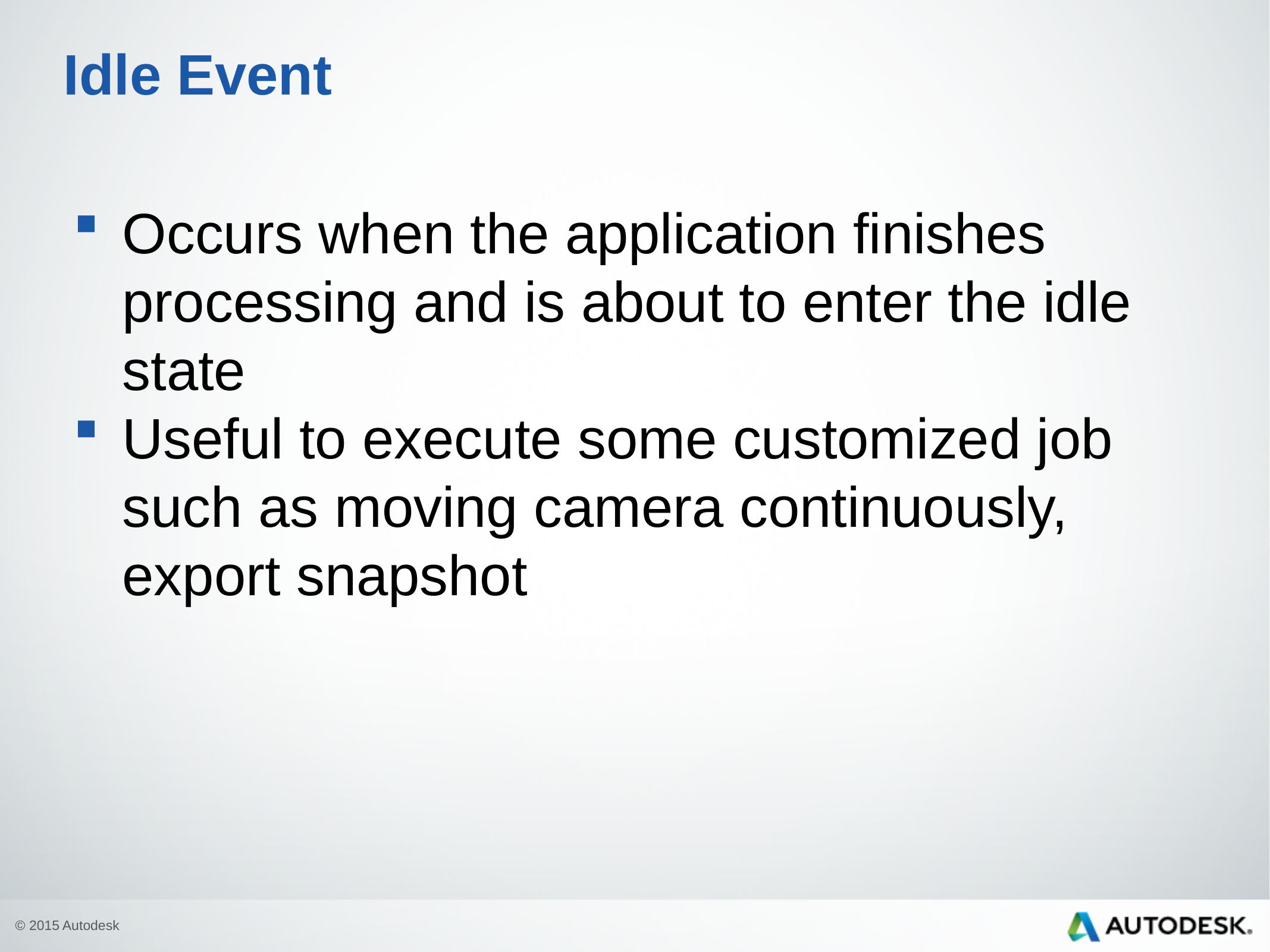

# Idle Event
Occurs when the application finishes processing and is about to enter the idle state
Useful to execute some customized job such as moving camera continuously, export snapshot